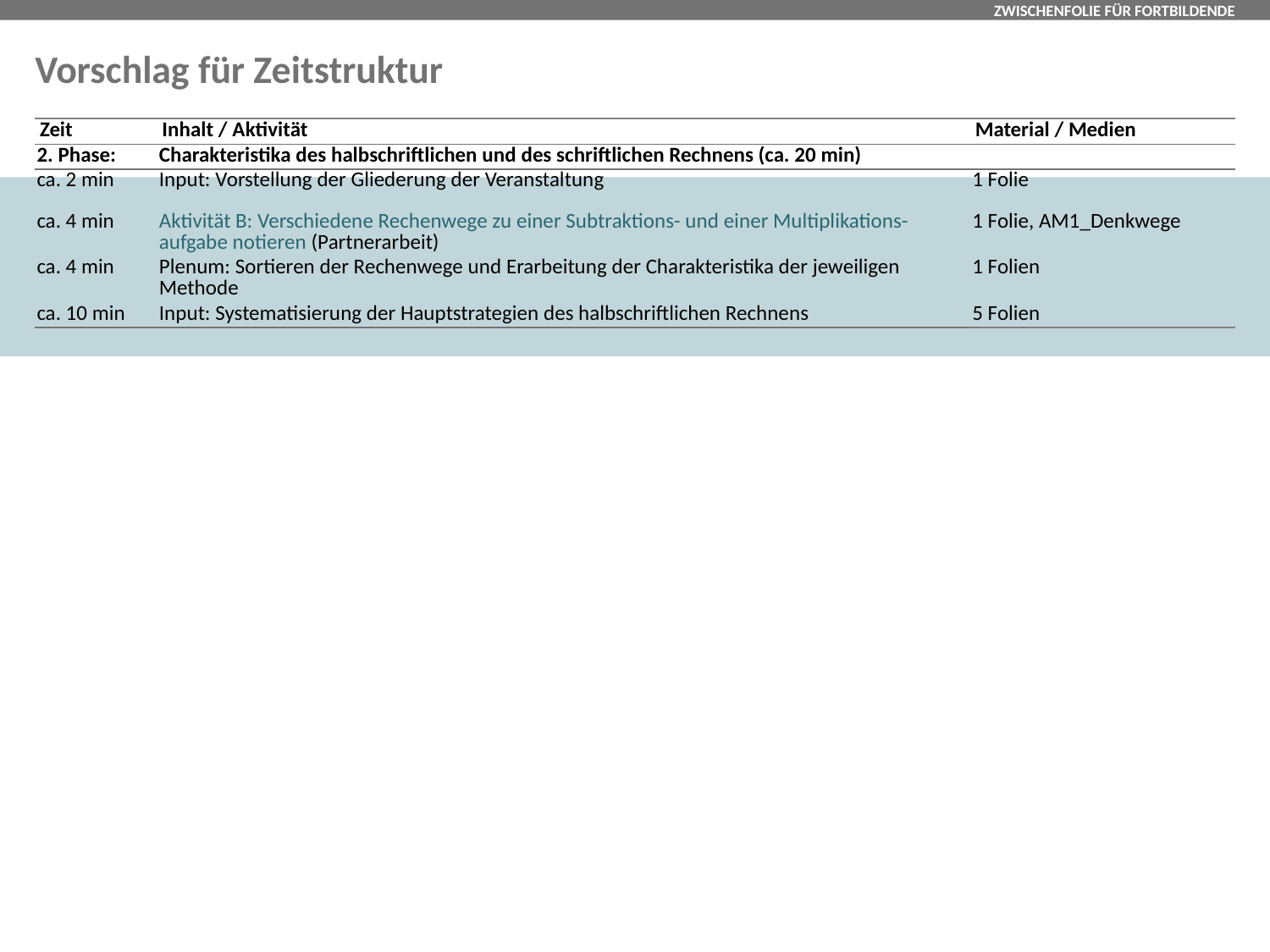

# Vorschlag für Zeitstruktur
| Zeit | Inhalt / Aktivität | Material / Medien |
| --- | --- | --- |
| 2. Phase: | Charakteristika des halbschriftlichen und des schriftlichen Rechnens (ca. 20 min) |  |
| ca. 2 min | Input: Vorstellung der Gliederung der Veranstaltung | 1 Folie |
| ca. 4 min | Aktivität B: Verschiedene Rechenwege zu einer Subtraktions- und einer Multiplikations- aufgabe notieren (Partnerarbeit) | 1 Folie, AM1\_Denkwege |
| ca. 4 min | Plenum: Sortieren der Rechenwege und Erarbeitung der Charakteristika der jeweiligen Methode | 1 Folien |
| ca. 10 min | Input: Systematisierung der Hauptstrategien des halbschriftlichen Rechnens | 5 Folien |